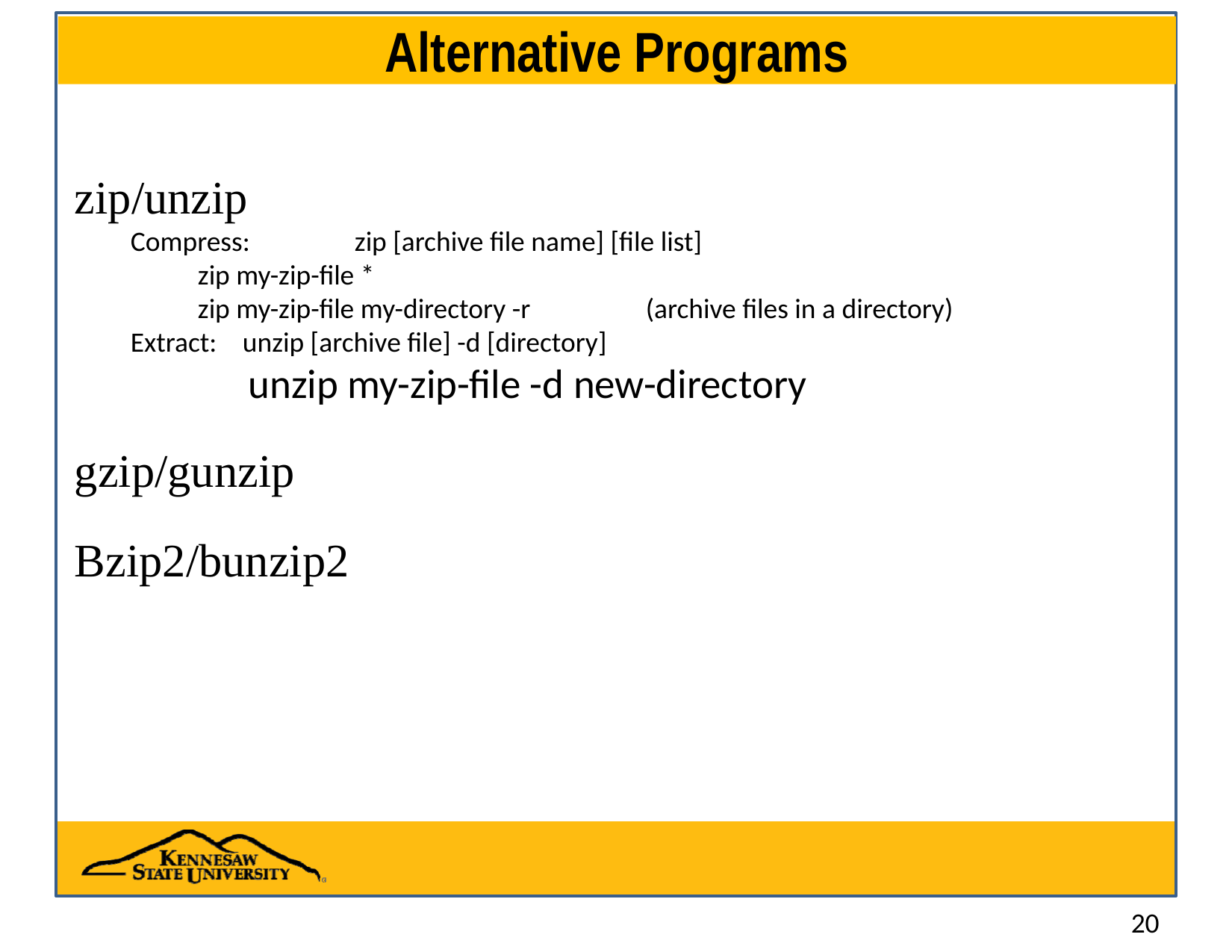

# Alternative Programs
zip/unzip
Compress: 	zip [archive file name] [file list]
zip my-zip-file *
zip my-zip-file my-directory -r 	(archive files in a directory)
Extract: 	unzip [archive file] -d [directory]
	unzip my-zip-file -d new-directory

gzip/gunzip

Bzip2/bunzip2